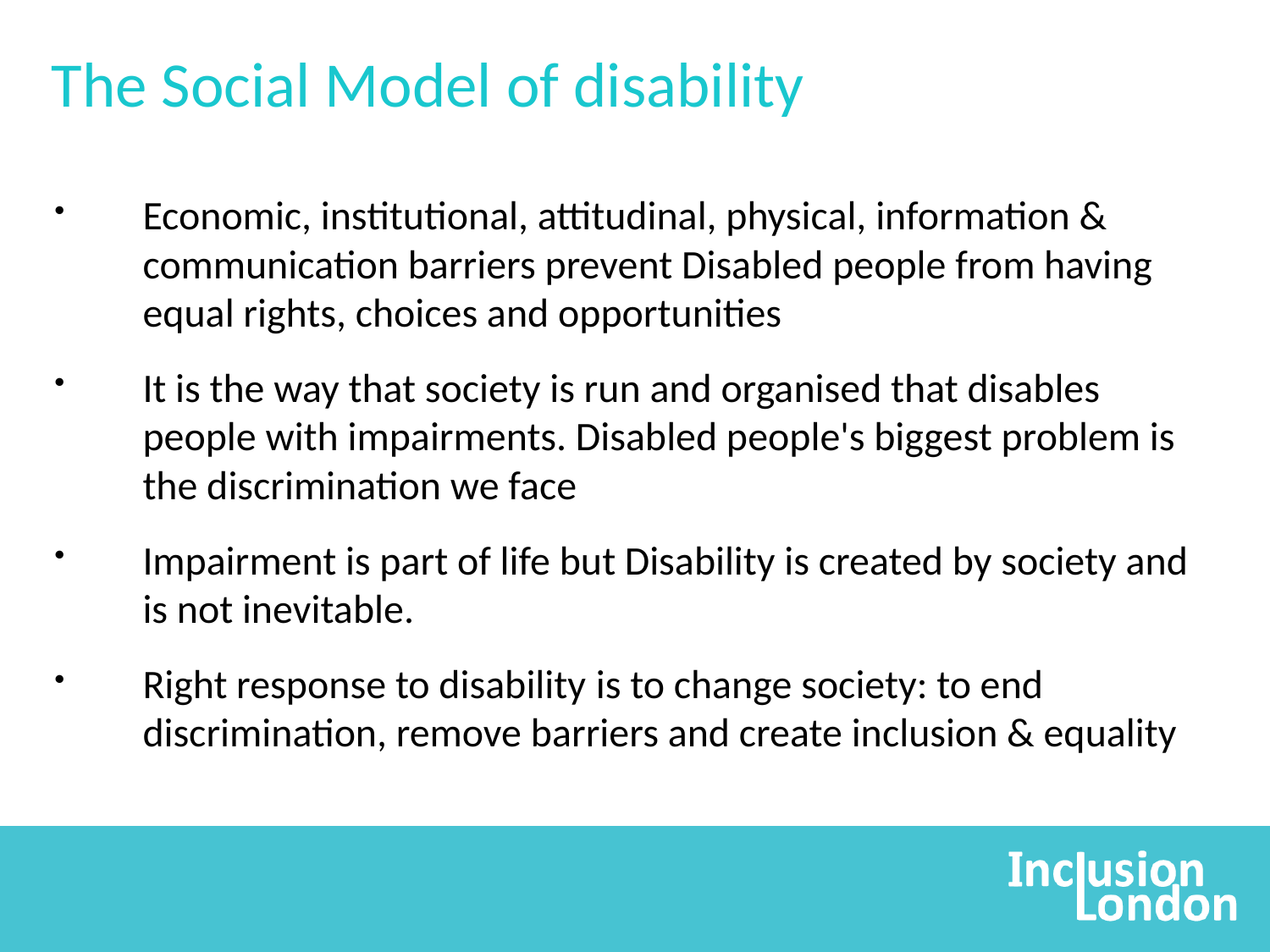

The Social Model of disability
Economic, institutional, attitudinal, physical, information & communication barriers prevent Disabled people from having equal rights, choices and opportunities
It is the way that society is run and organised that disables people with impairments. Disabled people's biggest problem is the discrimination we face
Impairment is part of life but Disability is created by society and is not inevitable.
Right response to disability is to change society: to end discrimination, remove barriers and create inclusion & equality